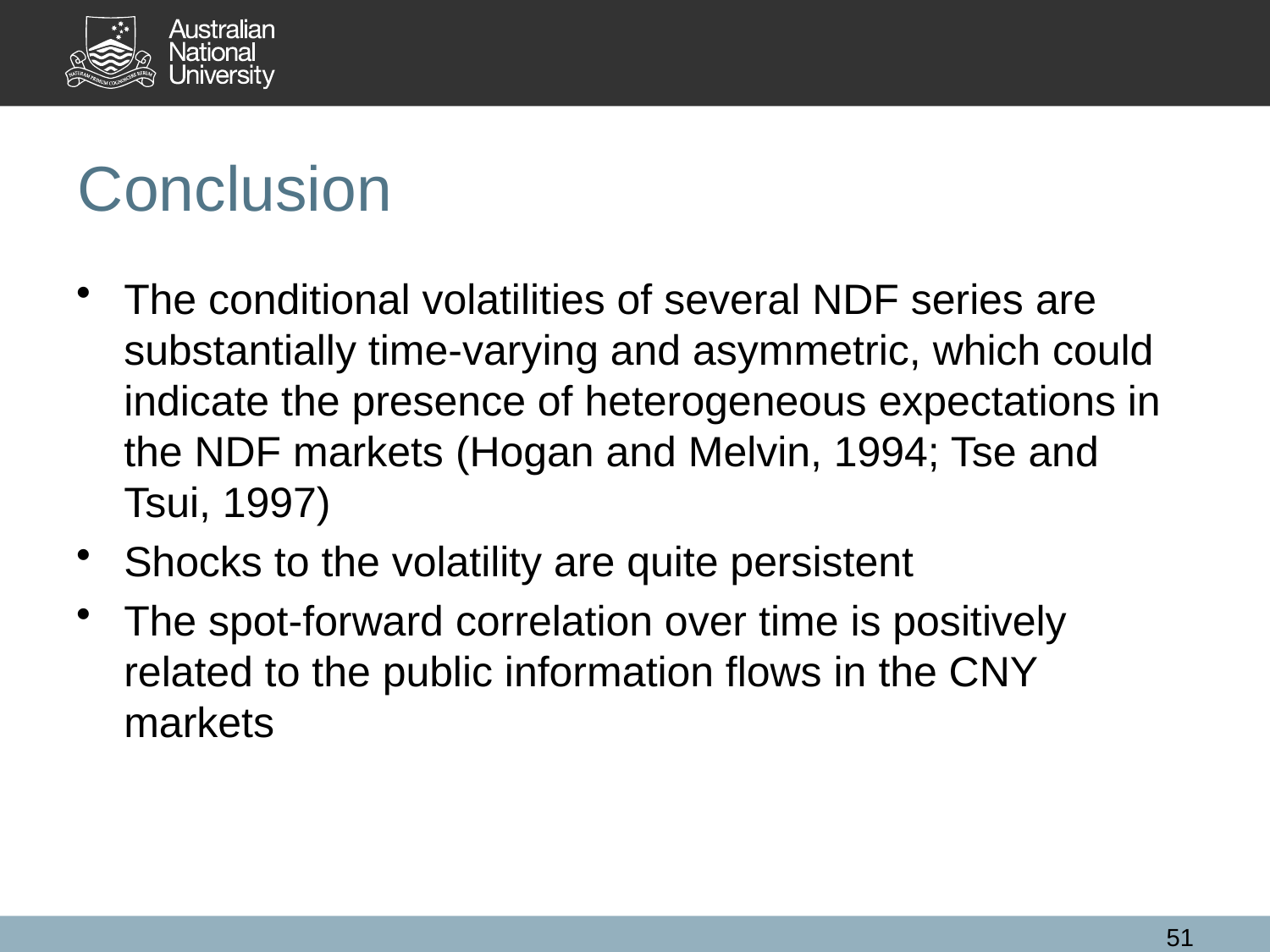

Conclusion
The conditional volatilities of several NDF series are substantially time-varying and asymmetric, which could indicate the presence of heterogeneous expectations in the NDF markets (Hogan and Melvin, 1994; Tse and Tsui, 1997)
Shocks to the volatility are quite persistent
The spot-forward correlation over time is positively related to the public information flows in the CNY markets

51